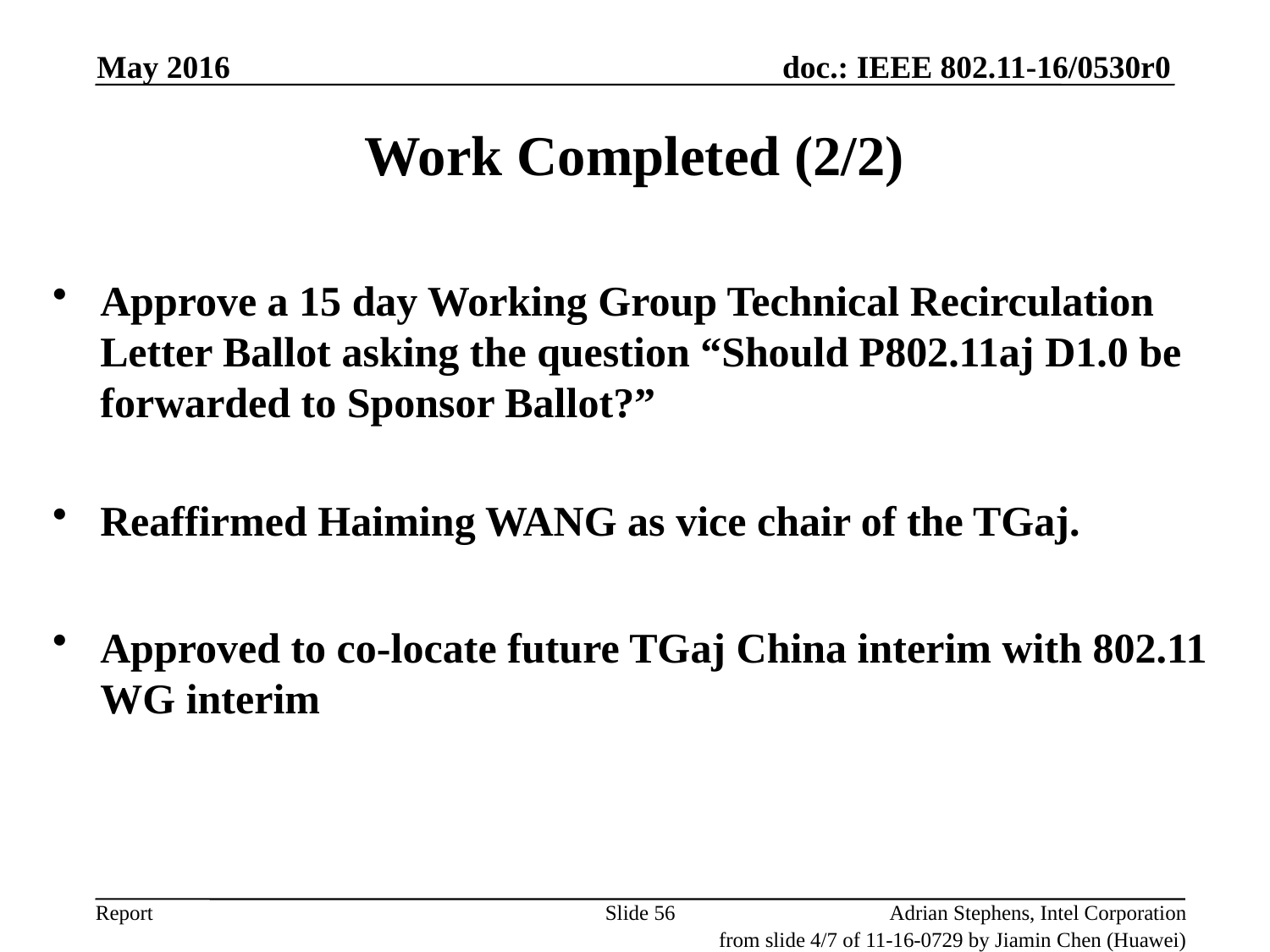

May 2016
# Work Completed (2/2)

Approve a 15 day Working Group Technical Recirculation Letter Ballot asking the question “Should P802.11aj D1.0 be forwarded to Sponsor Ballot?”

Reaffirmed Haiming WANG as vice chair of the TGaj.

Approved to co-locate future TGaj China interim with 802.11 WG interim

Slide 56
Adrian Stephens, Intel Corporation
from slide 4/7 of 11-16-0729 by Jiamin Chen (Huawei)